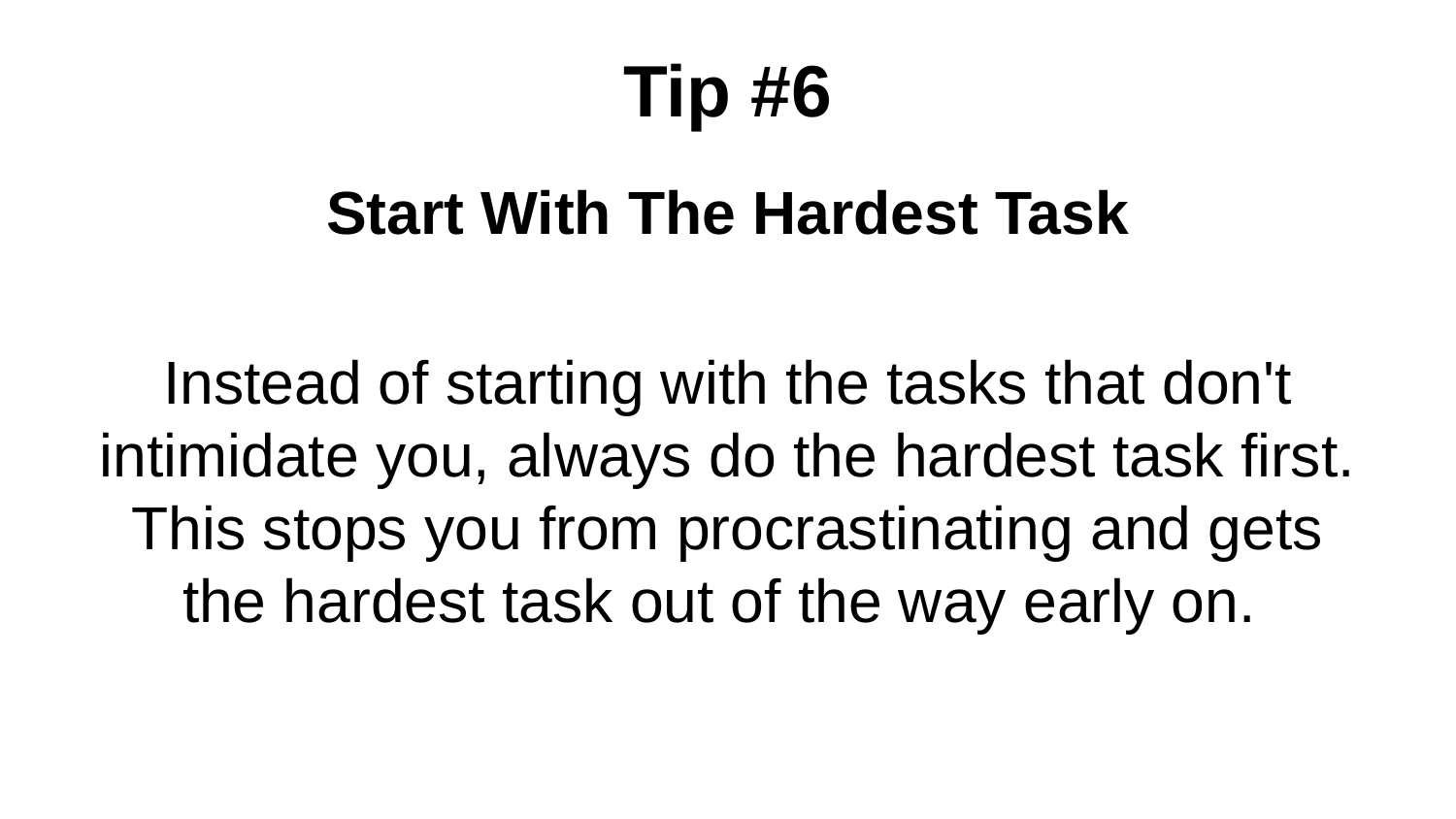

# Tip #6
Start With The Hardest Task

Instead of starting with the tasks that don't intimidate you, always do the hardest task first. This stops you from procrastinating and gets the hardest task out of the way early on.